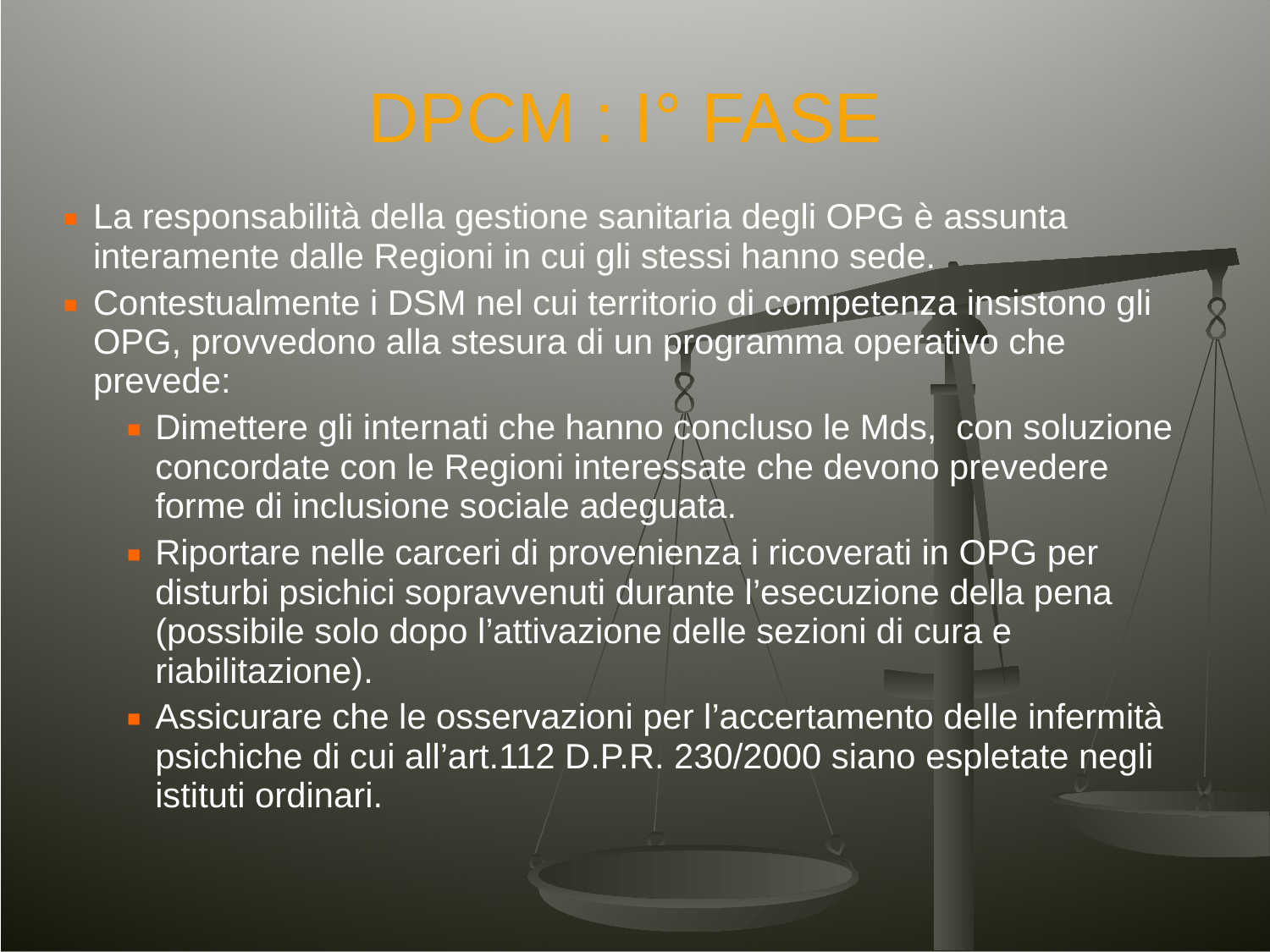

DPCM : I° FASE
La responsabilità della gestione sanitaria degli OPG è assunta interamente dalle Regioni in cui gli stessi hanno sede.
Contestualmente i DSM nel cui territorio di competenza insistono gli OPG, provvedono alla stesura di un programma operativo che prevede:
Dimettere gli internati che hanno concluso le Mds,  con soluzione concordate con le Regioni interessate che devono prevedere forme di inclusione sociale adeguata.
Riportare nelle carceri di provenienza i ricoverati in OPG per disturbi psichici sopravvenuti durante l’esecuzione della pena (possibile solo dopo l’attivazione delle sezioni di cura e riabilitazione).
Assicurare che le osservazioni per l’accertamento delle infermità psichiche di cui all’art.112 D.P.R. 230/2000 siano espletate negli istituti ordinari.